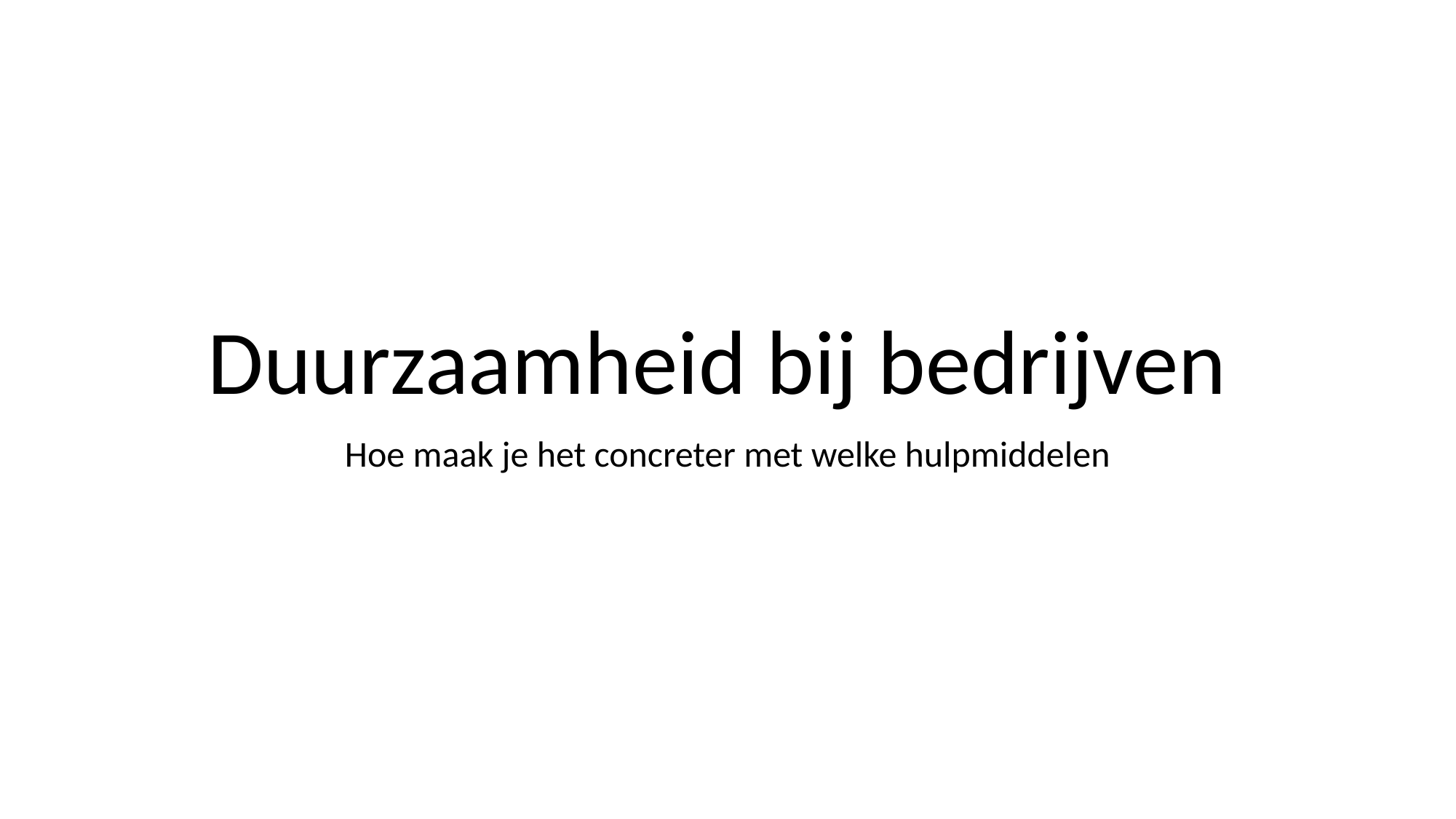

# Duurzaamheid bij bedrijven
Hoe maak je het concreter met welke hulpmiddelen